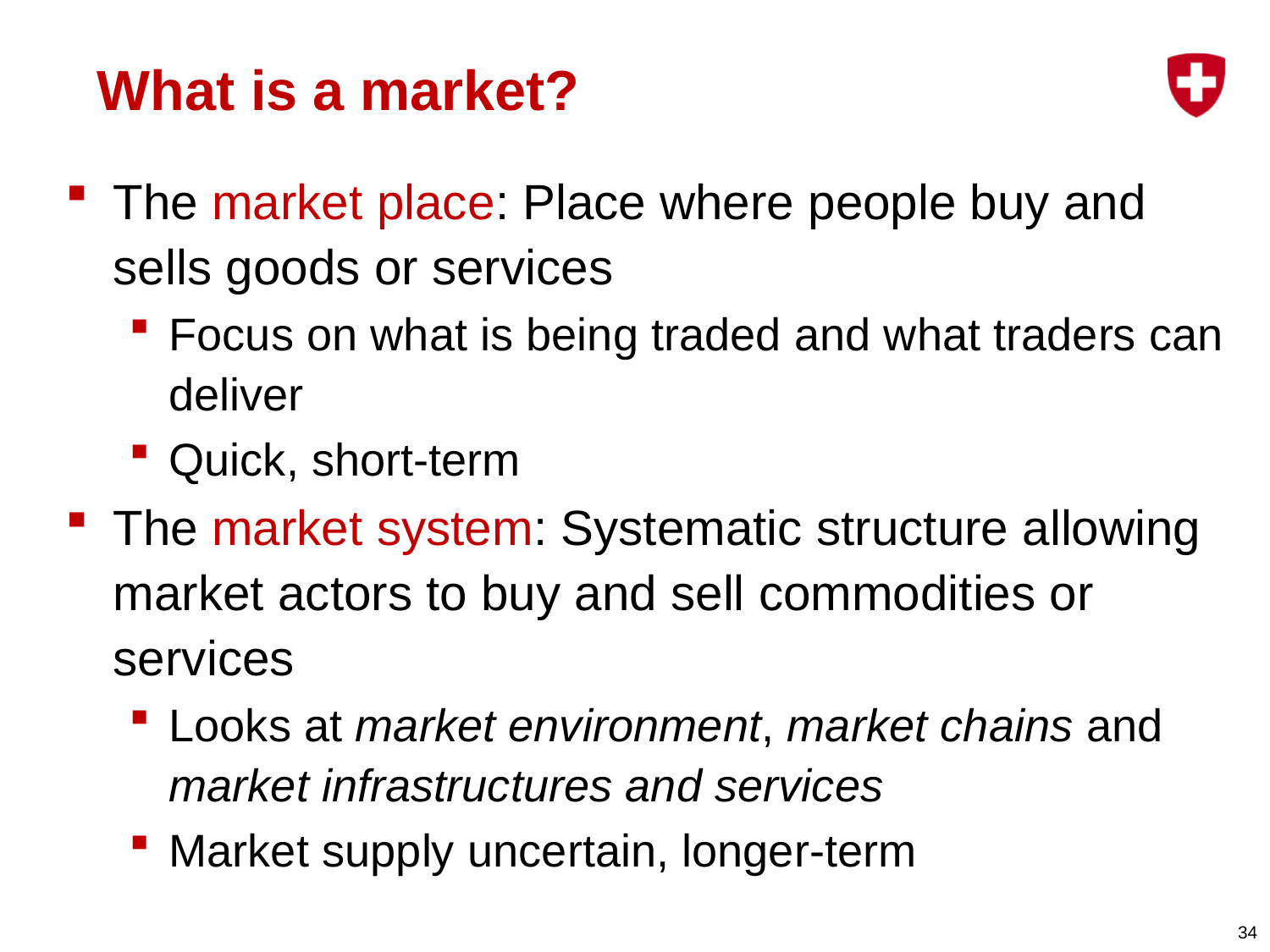

# What is a market?
The market place: Place where people buy and sells goods or services
Focus on what is being traded and what traders can deliver
Quick, short-term
The market system: Systematic structure allowing market actors to buy and sell commodities or services
Looks at market environment, market chains and market infrastructures and services
Market supply uncertain, longer-term

34